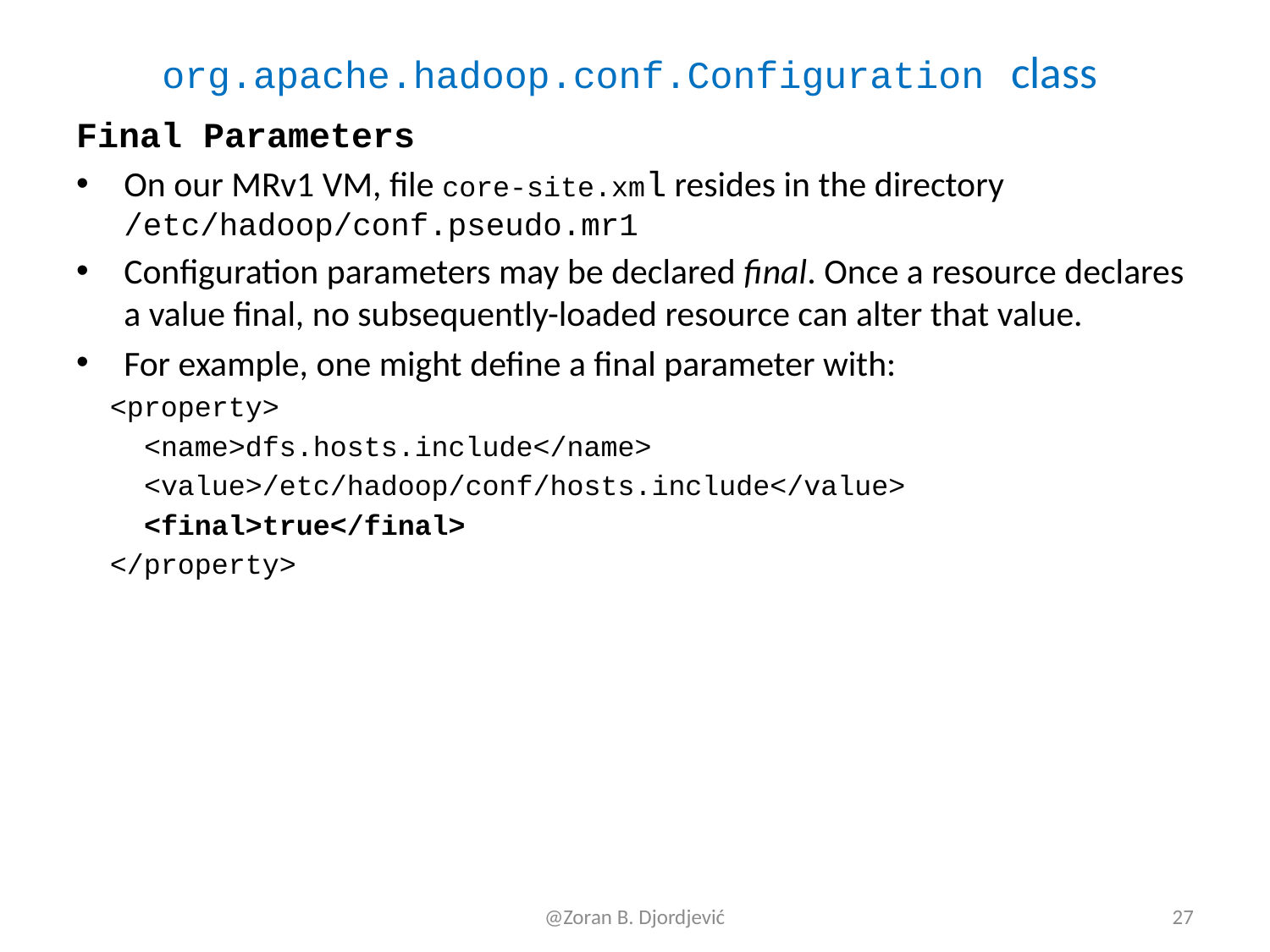

# org.apache.hadoop.conf.Configuration class
Final Parameters
On our MRv1 VM, file core-site.xml resides in the directory /etc/hadoop/conf.pseudo.mr1
Configuration parameters may be declared final. Once a resource declares a value final, no subsequently-loaded resource can alter that value.
For example, one might define a final parameter with:
  <property>
    <name>dfs.hosts.include</name>
    <value>/etc/hadoop/conf/hosts.include</value>
    <final>true</final>
  </property>
@Zoran B. Djordjević
27